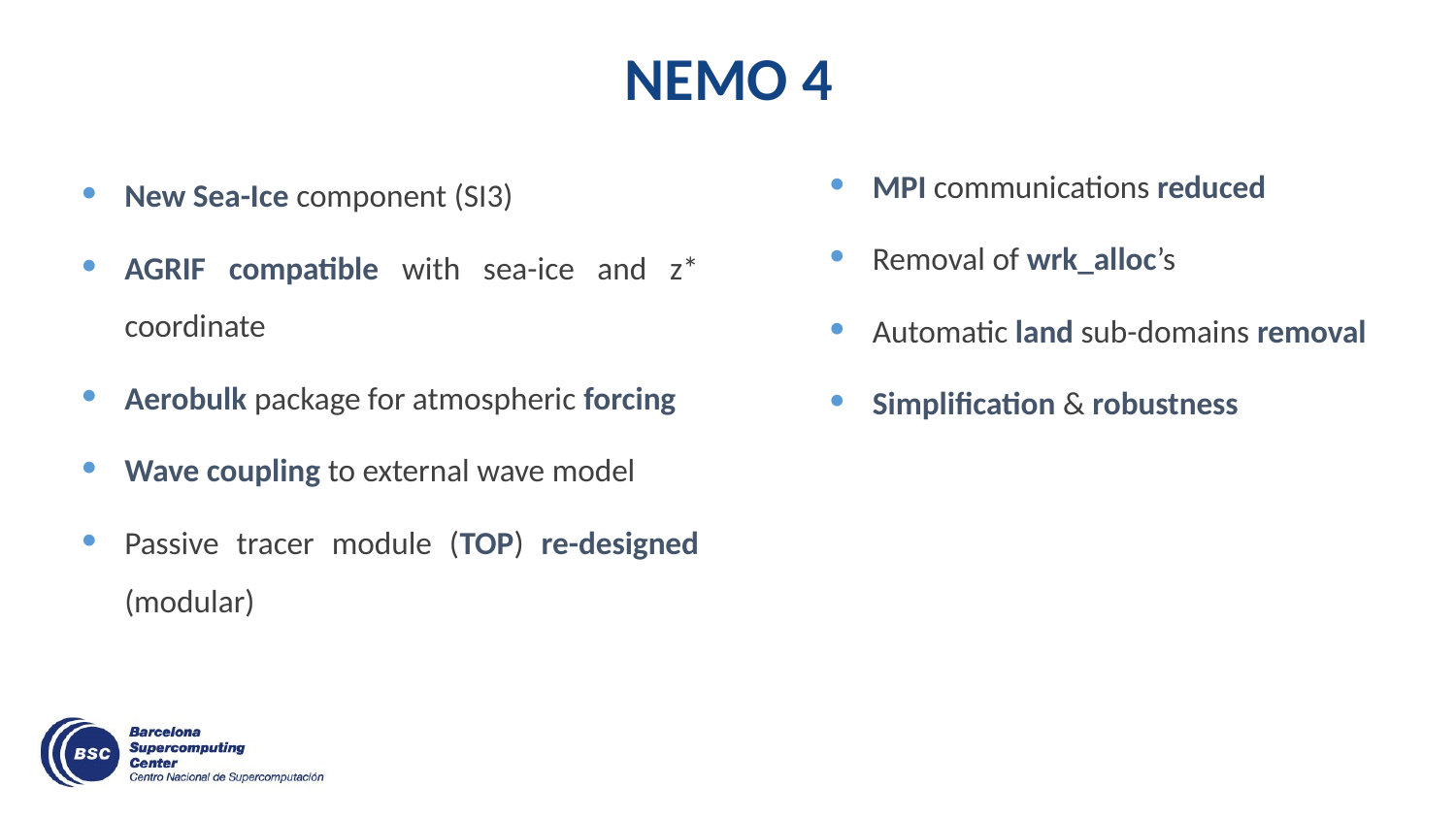

NEMO 4
MPI communications reduced
Removal of wrk_alloc’s
Automatic land sub-domains removal
Simplification & robustness
New Sea-Ice component (SI3)
AGRIF compatible with sea-ice and z* coordinate
Aerobulk package for atmospheric forcing
Wave coupling to external wave model
Passive tracer module (TOP) re-designed (modular)